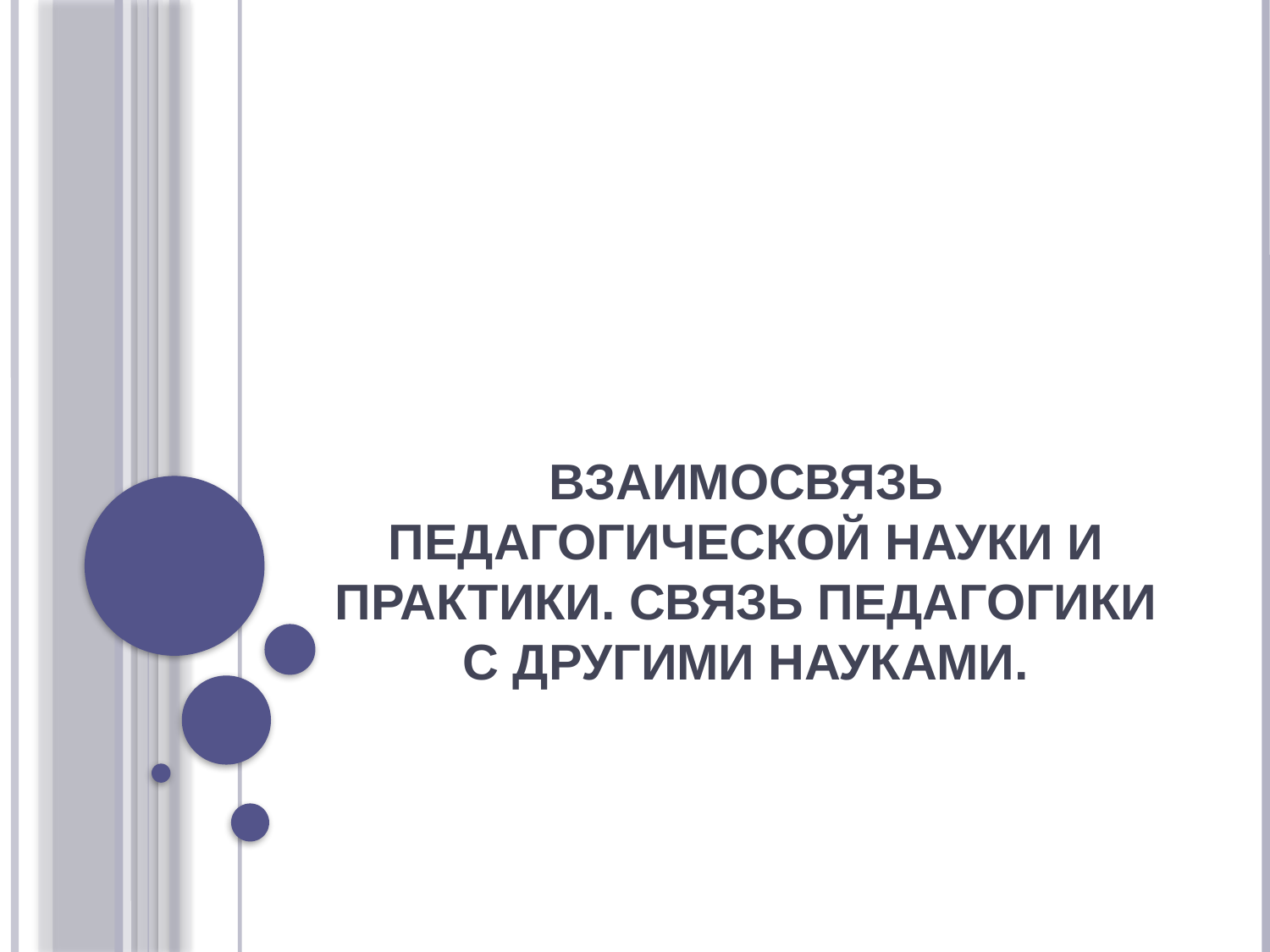

# Взаимосвязь педагогической науки и практики. Связь педагогики с другими науками.